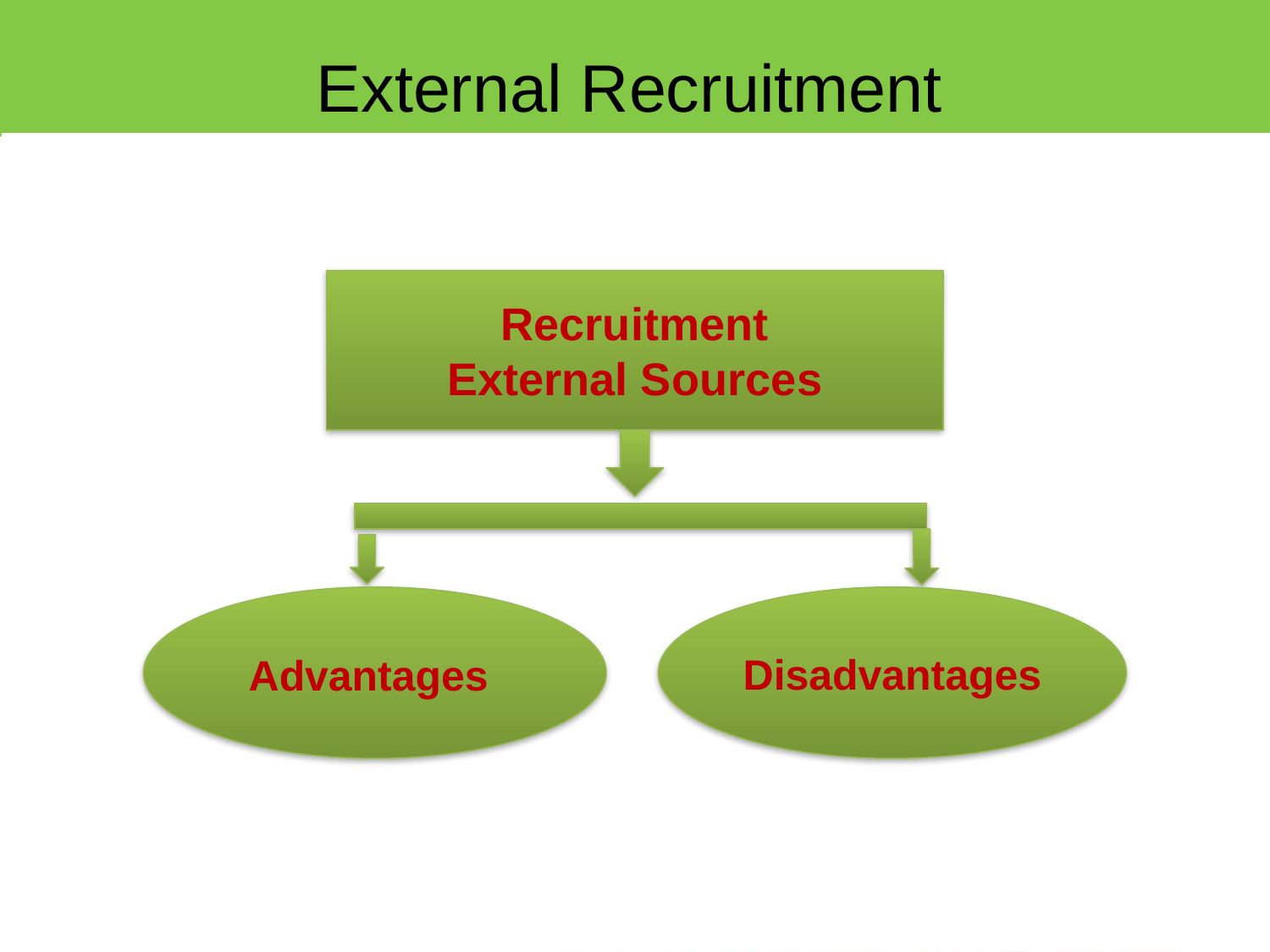

External Recruitment

Recruitment
 External Sources

Advantages
Disadvantages